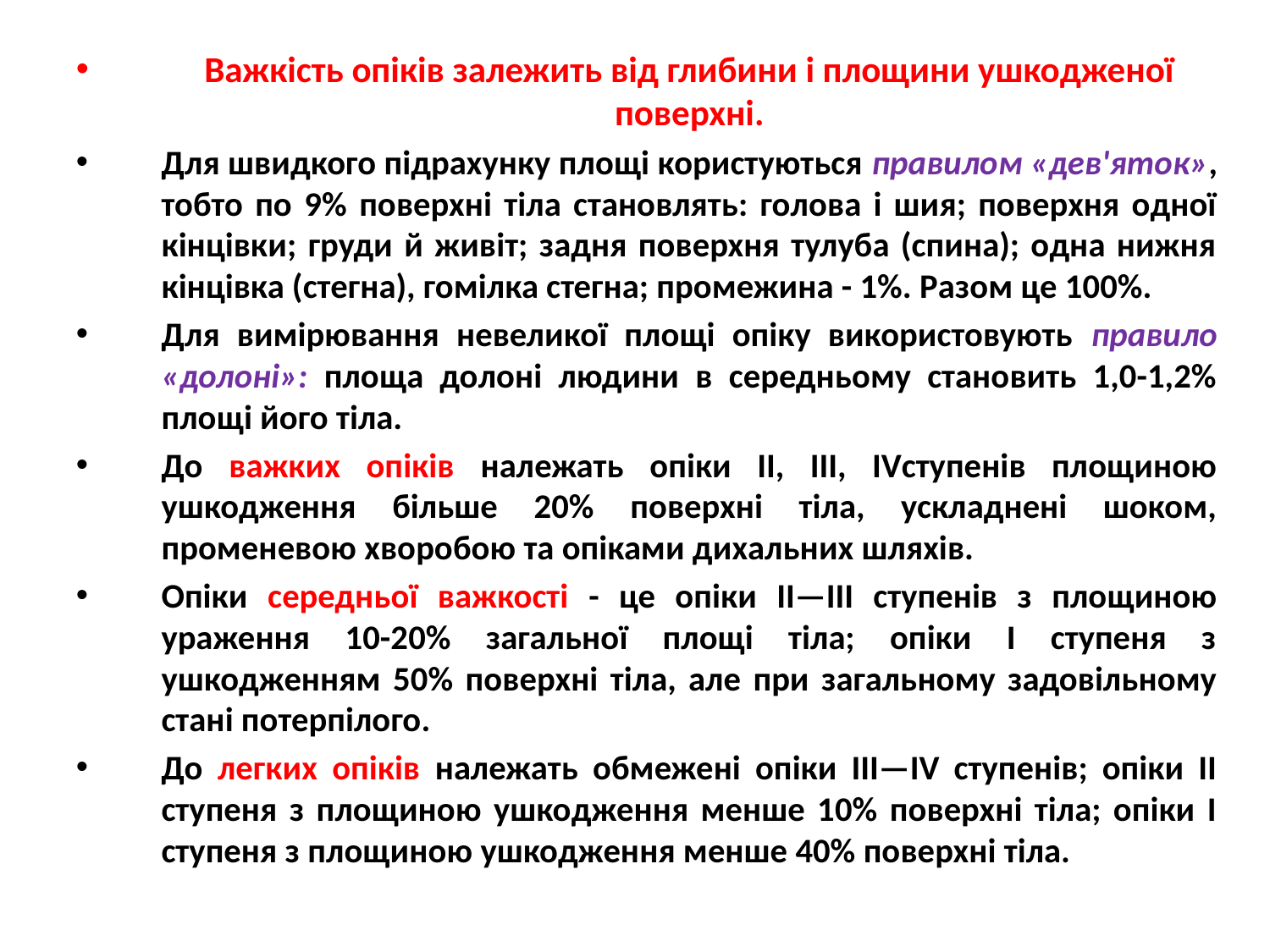

Важкість опіків залежить від глибини і площини ушкодженої поверхні.
Для швидкого підрахунку площі користуються правилом «дев'яток», тобто по 9% поверхні тіла становлять: голова і шия; поверхня одної кінцівки; груди й живіт; задня поверхня тулуба (спина); одна нижня кінцівка (стегна), гомілка стегна; промежина - 1%. Разом це 100%.
Для вимірювання невеликої площі опіку використовують правило «долоні»: площа долоні людини в середньому становить 1,0-1,2% площі його тіла.
До важких опіків належать опіки II, III, IVступенів площиною ушкодження більше 20% поверхні тіла, ускладнені шоком, променевою хворобою та опіками дихальних шляхів.
Опіки середньої важкості - це опіки II—ІІІ ступенів з площиною ураження 10-20% загальної площі тіла; опіки І ступеня з ушкодженням 50% поверхні тіла, але при загальному задовільному стані потерпілого.
До легких опіків належать обмежені опіки III—IV ступенів; опіки II ступеня з площиною ушкодження менше 10% поверхні тіла; опіки І ступеня з площиною ушкодження менше 40% поверхні тіла.